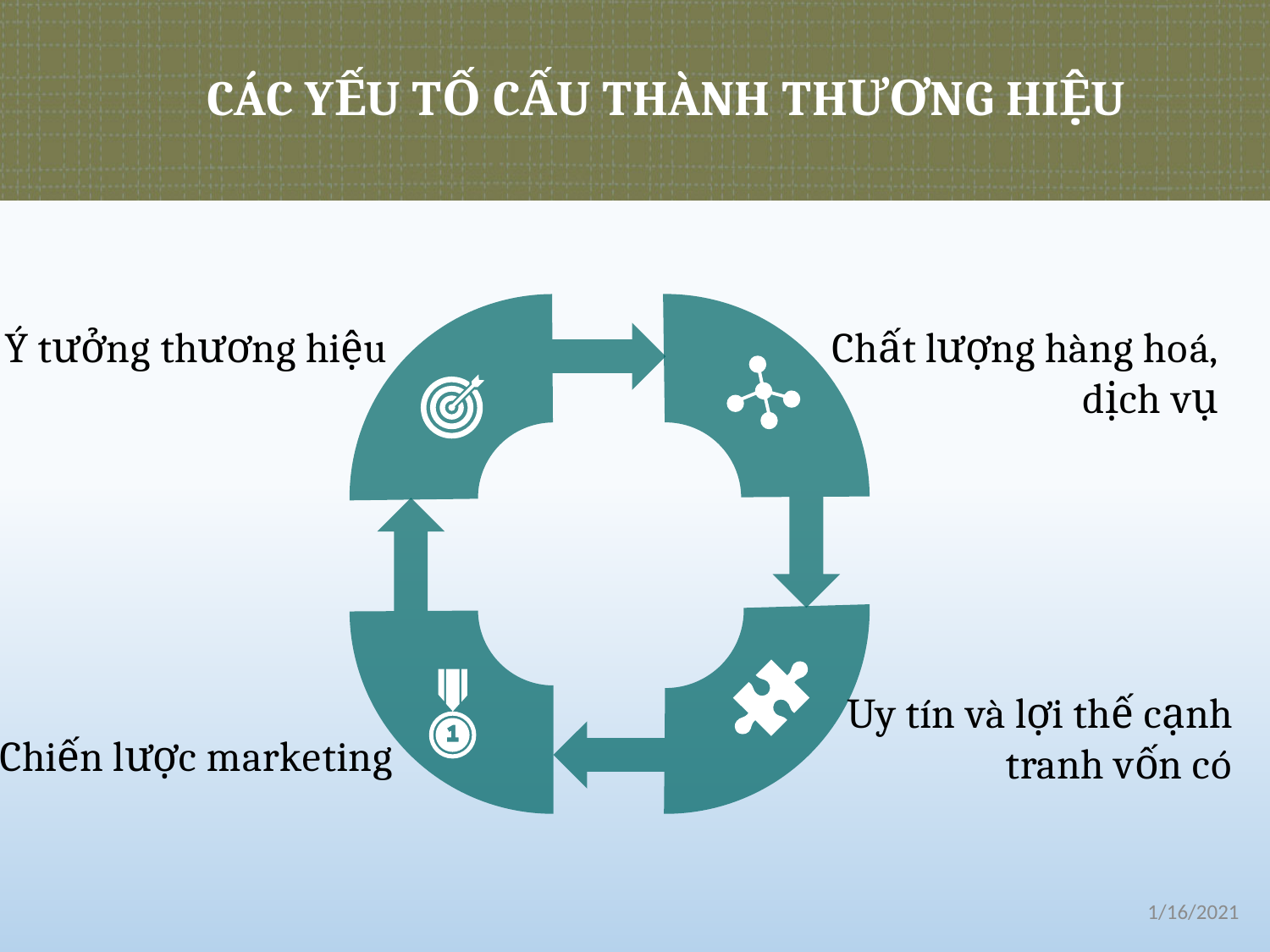

CÁC YẾU TỐ CẤU THÀNH THƯƠNG HIỆU

Ý tưởng thương hiệu
Chất lượng hàng hoá, dịch vụ

Uy tín và lợi thế cạnh tranh vốn có
Chiến lược marketing
1/16/2021